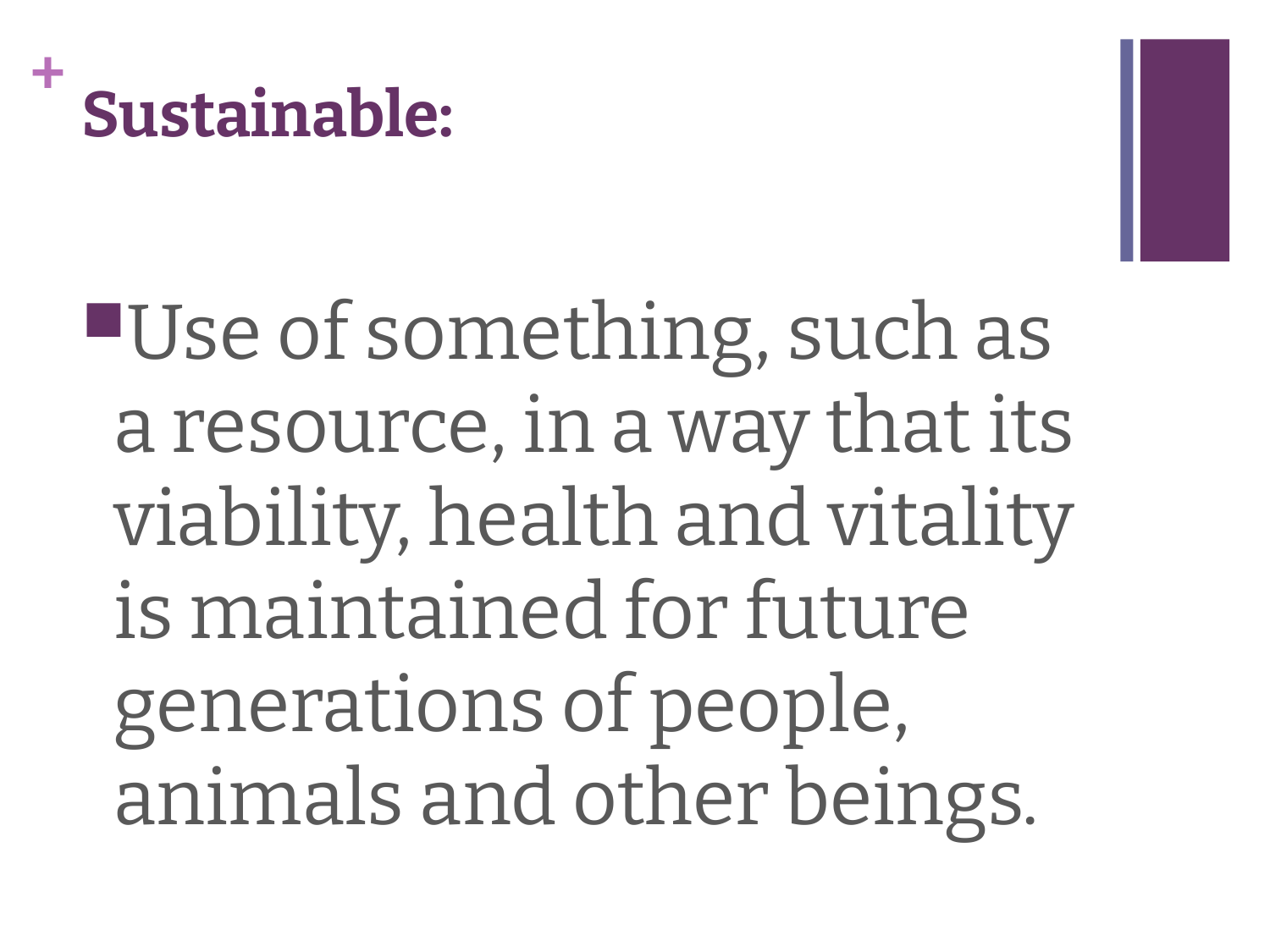

# Sustainable:
Use of something, such as a resource, in a way that its viability, health and vitality is maintained for future generations of people, animals and other beings.